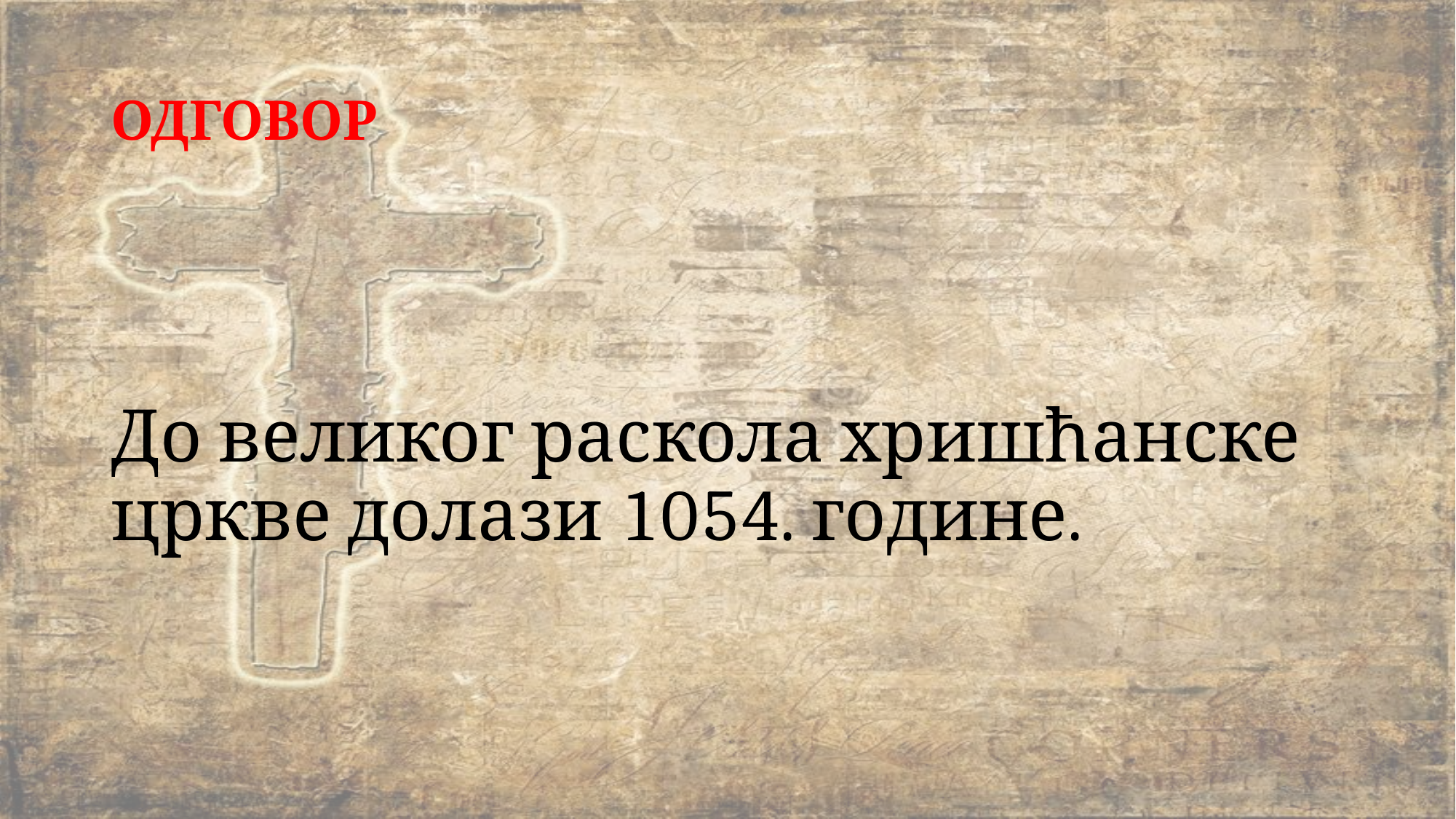

# ОДГОВОР
До великог раскола хришћанске цркве долази 1054. године.